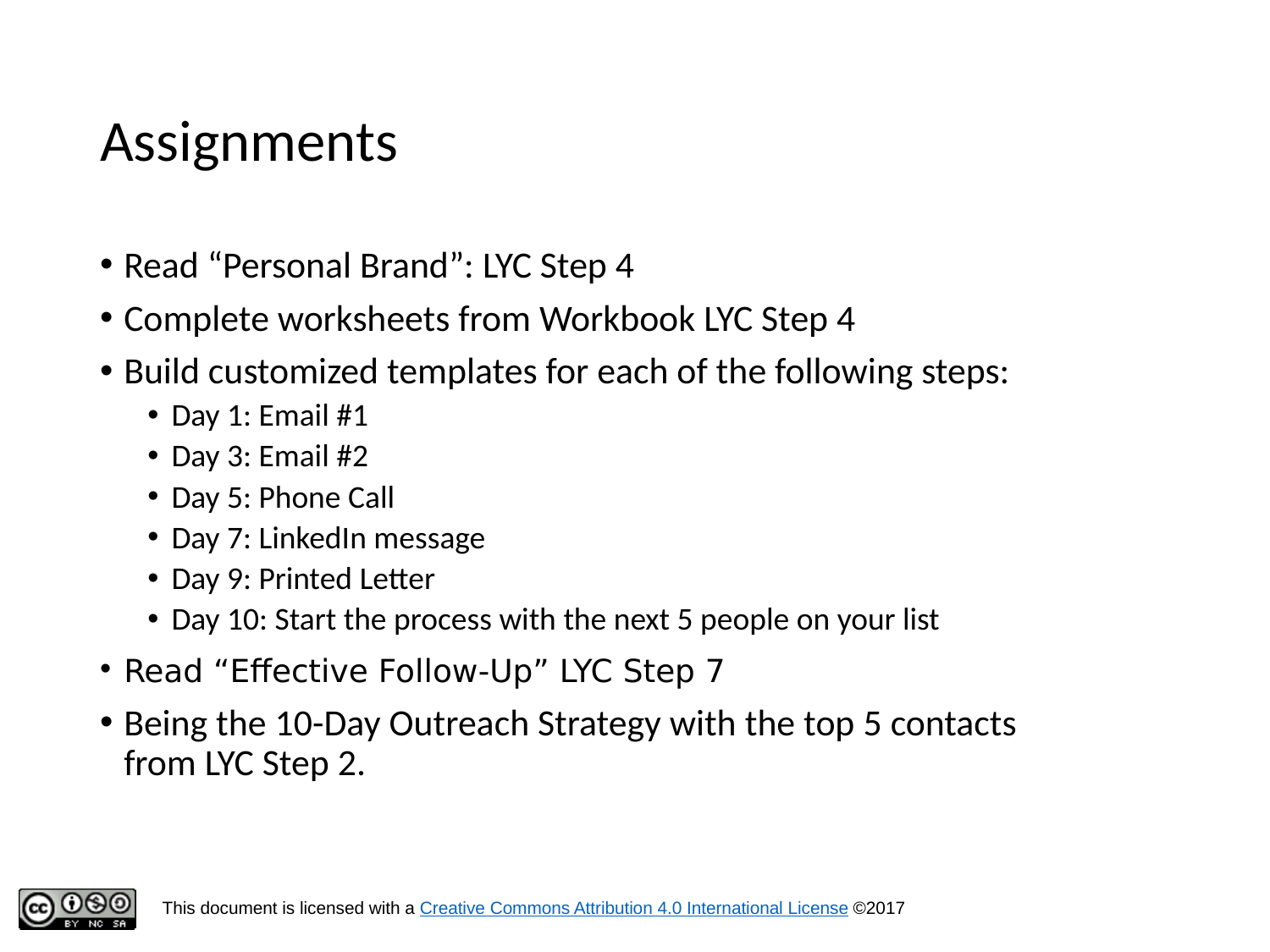

# Assignments
Read “Personal Brand”: LYC Step 4
Complete worksheets from Workbook LYC Step 4
Build customized templates for each of the following steps:
Day 1: Email #1
Day 3: Email #2
Day 5: Phone Call
Day 7: LinkedIn message
Day 9: Printed Letter
Day 10: Start the process with the next 5 people on your list
Read “Effective Follow-Up” LYC Step 7
Being the 10-Day Outreach Strategy with the top 5 contacts from LYC Step 2.